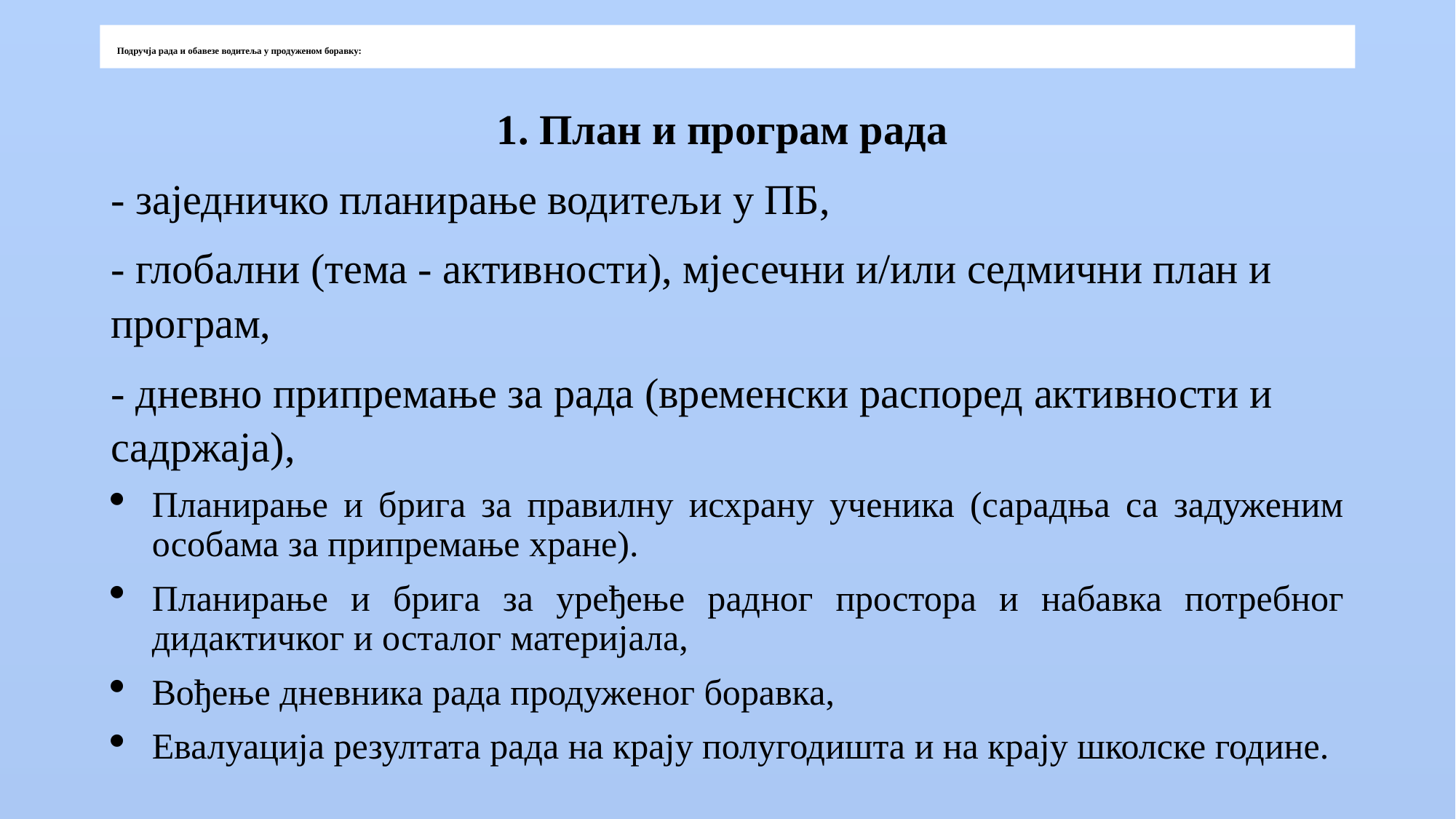

# Подручја рада и обавезе водитеља у продуженом боравку:
1. План и програм рада
- заједничко планирање водитељи у ПБ,
- глобални (тема - активности), мјесечни и/или седмични план и програм,
- дневно припремање за рада (временски распоред активности и садржаја),
Планирање и брига за правилну исхрану ученика (сарадња са задуженим особама за припремање хране).
Планирање и брига за уређење радног простора и набавка потребног дидактичког и осталог материјала,
Вођење дневника рада продуженог боравка,
Евалуација резултата рада на крају полугодишта и на крају школске године.